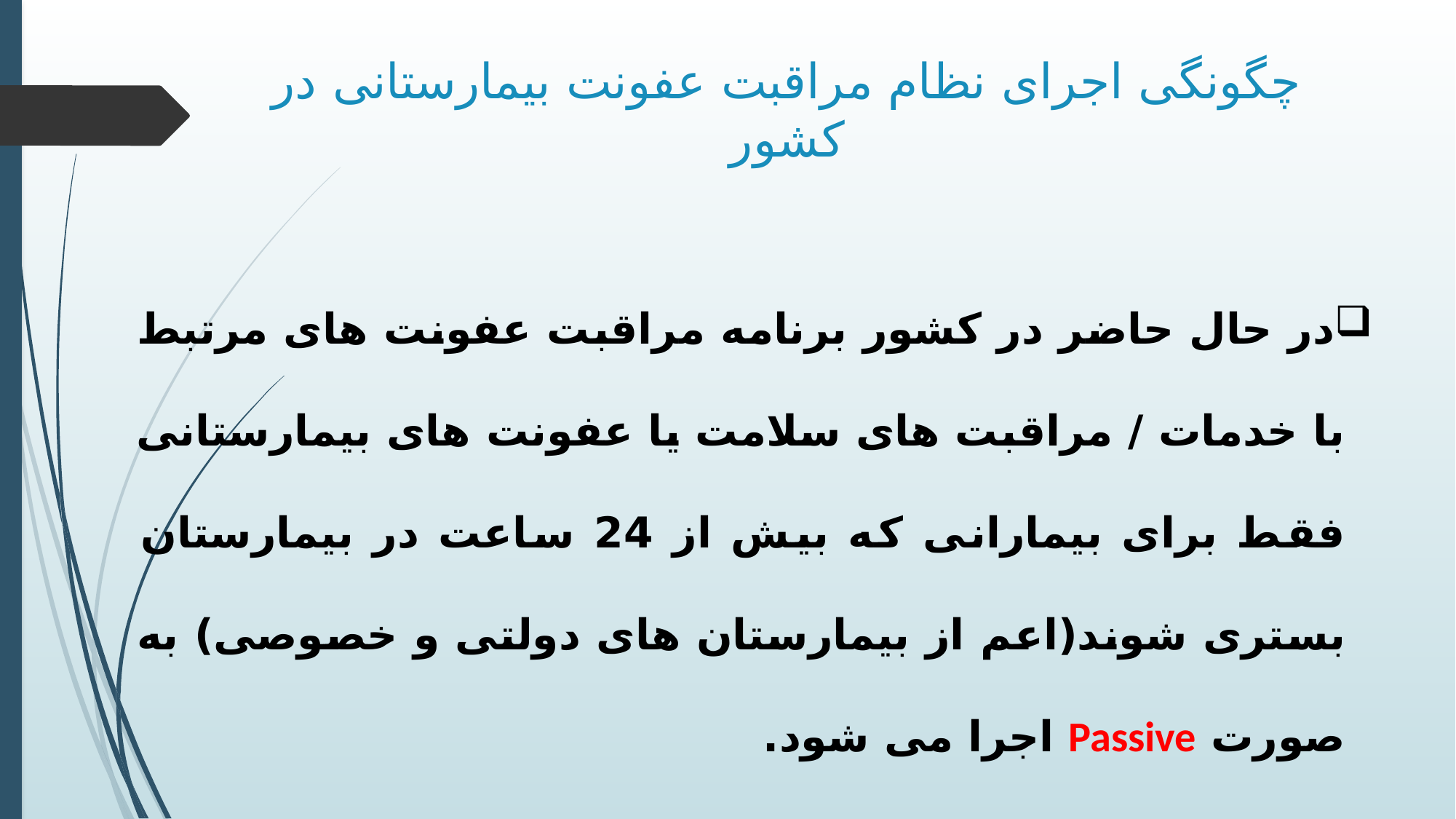

# چگونگی اجرای نظام مراقبت عفونت بیمارستانی در کشور
در حال حاضر در کشور برنامه مراقبت عفونت های مرتبط با خدمات / مراقبت های سلامت یا عفونت های بیمارستانی فقط برای بیمارانی که بیش از 24 ساعت در بیمارستان بستری شوند(اعم از بیمارستان های دولتی و خصوصی) به صورت Passive اجرا می شود.